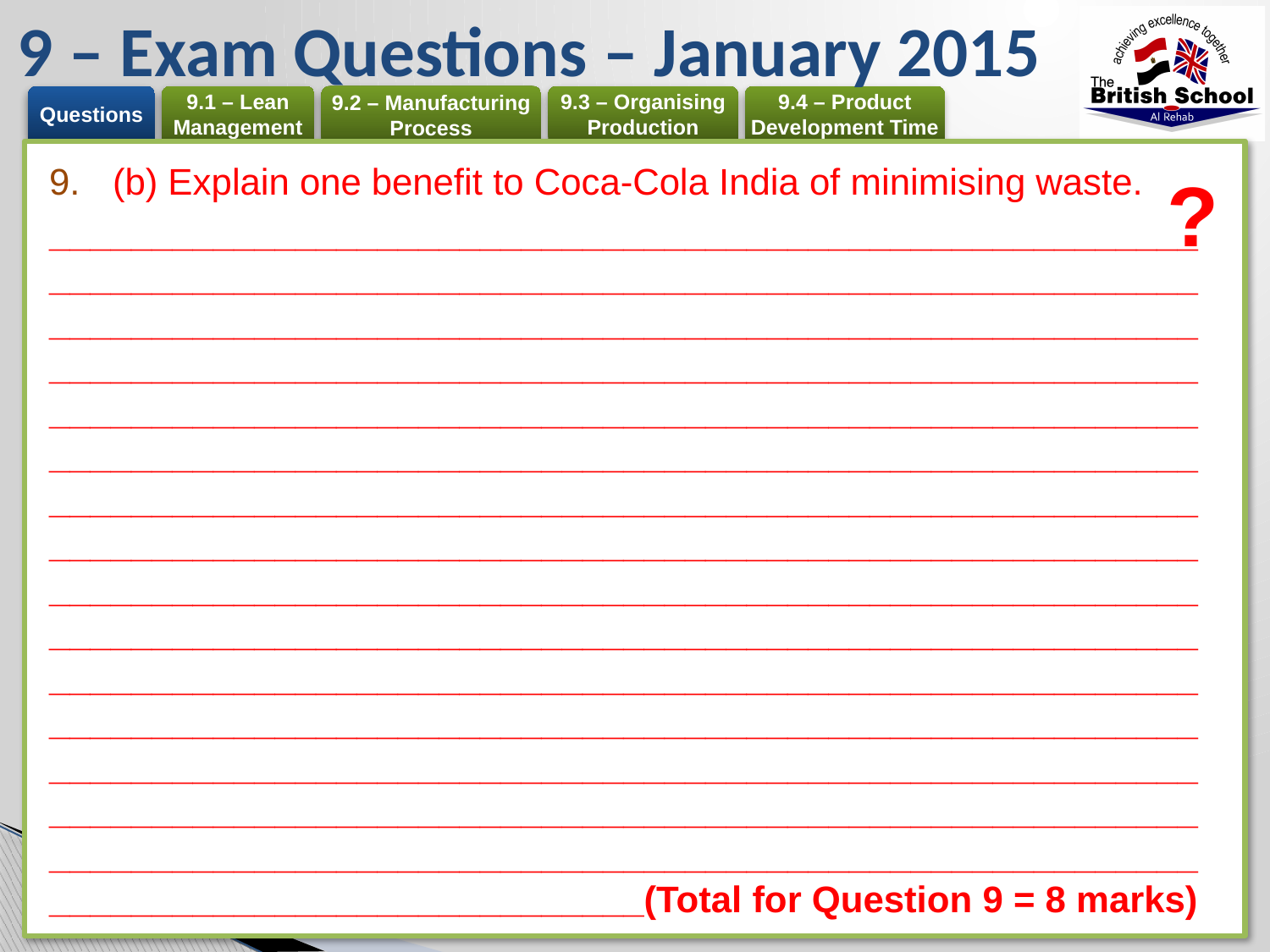

# 9 – Exam Questions – January 2015
(b) Explain one benefit to Coca-Cola India of minimising waste.
_____________________________________________________________________________________________________________________________________________________________________________________________________________________________________________________________________________________________________________________________________________________________________________________________________________________________________________________________________________________________________________________________________________________________________________________________________________________________________________________________________________________________________________________________________________________________________________________________________________________________________________________________________________________________________(Total for Question 9 = 8 marks)
?